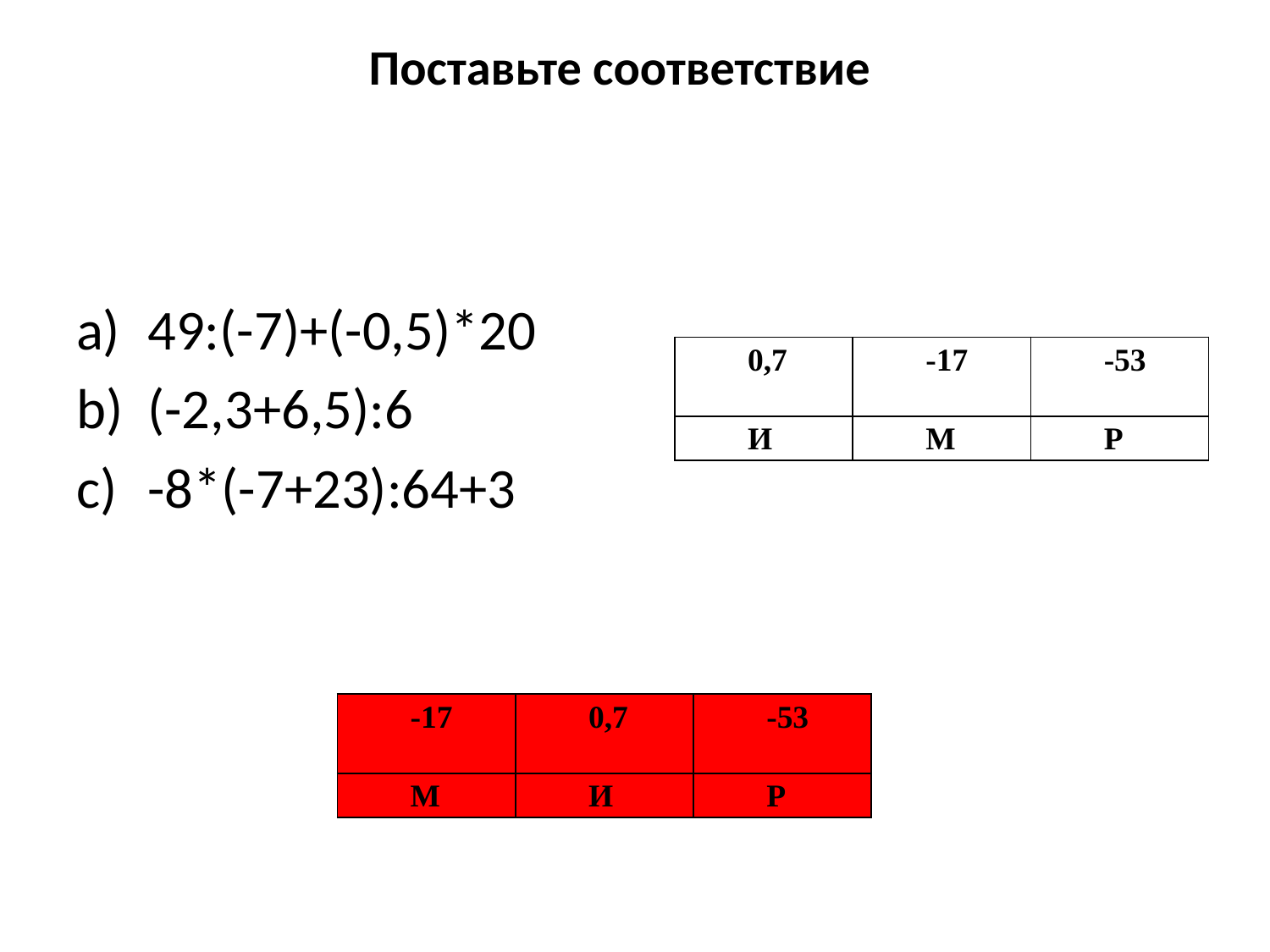

Поставьте соответствие

49:(-7)+(-0,5)*20
(-2,3+6,5):6
-8*(-7+23):64+3

| 0,7 | -17 | -53 |
| --- | --- | --- |
| И | М | Р |
| -17 | 0,7 | -53 |
| --- | --- | --- |
| М | И | Р |